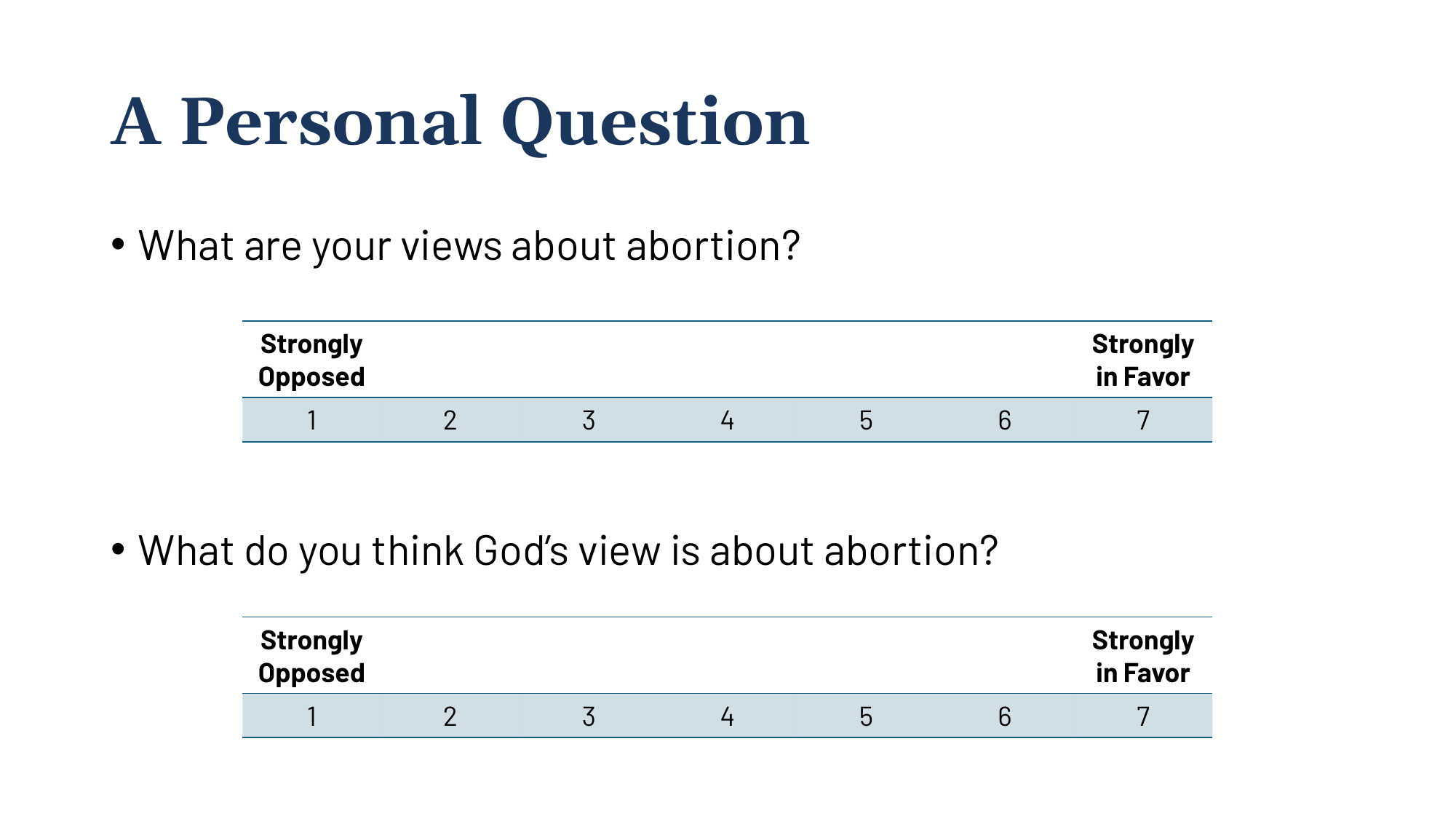

# A Personal Question
What are your views about abortion?

What do you think God’s view is about abortion?
| Strongly Opposed |  |  |  |  |  | Strongly in Favor |
| --- | --- | --- | --- | --- | --- | --- |
| 1 | 2 | 3 | 4 | 5 | 6 | 7 |
| Strongly Opposed |  |  |  |  |  | Strongly in Favor |
| --- | --- | --- | --- | --- | --- | --- |
| 1 | 2 | 3 | 4 | 5 | 6 | 7 |